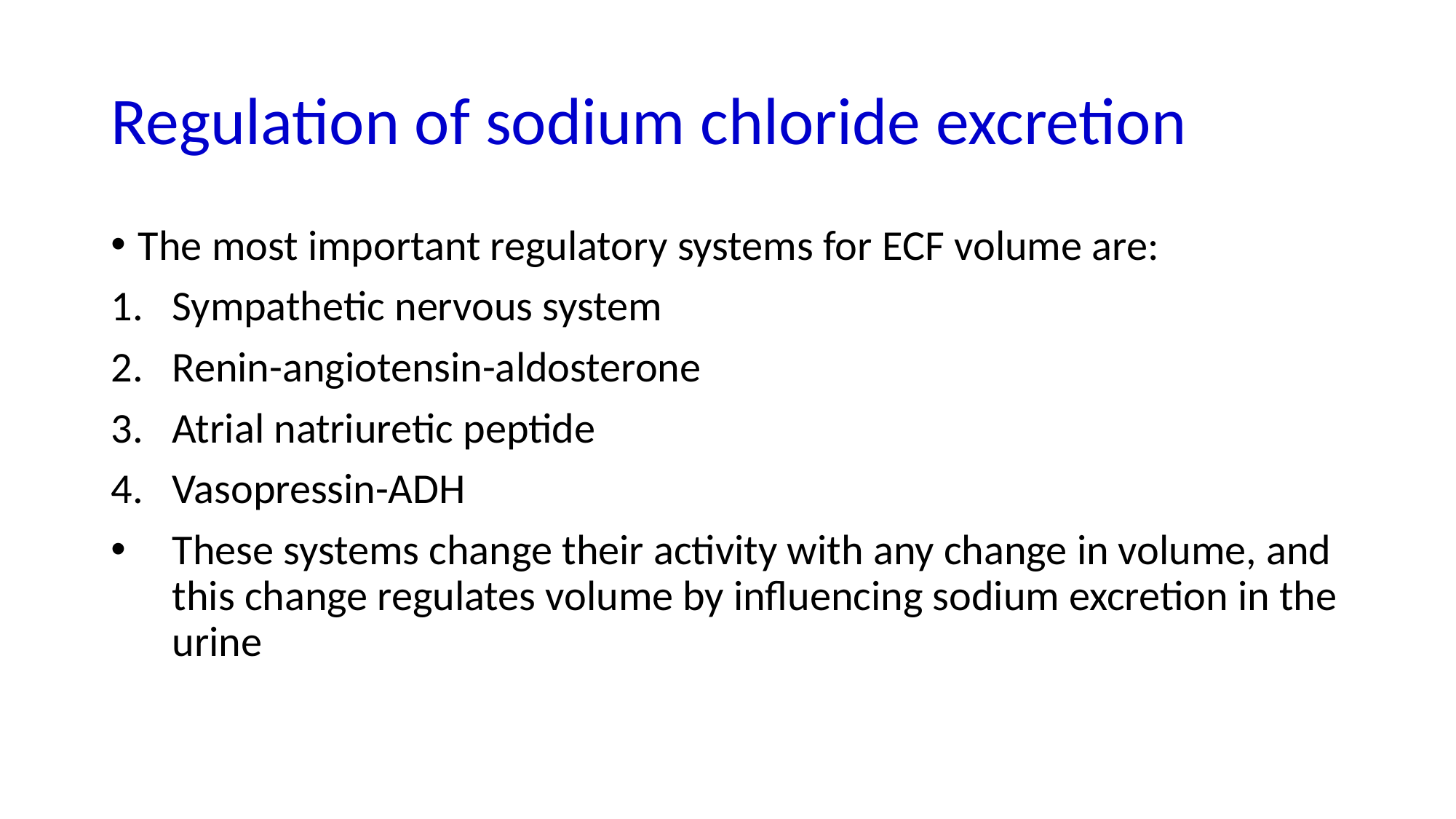

# Regulation of sodium chloride excretion
The most important regulatory systems for ECF volume are:
Sympathetic nervous system
Renin-angiotensin-aldosterone
Atrial natriuretic peptide
Vasopressin-ADH
These systems change their activity with any change in volume, and this change regulates volume by influencing sodium excretion in the urine